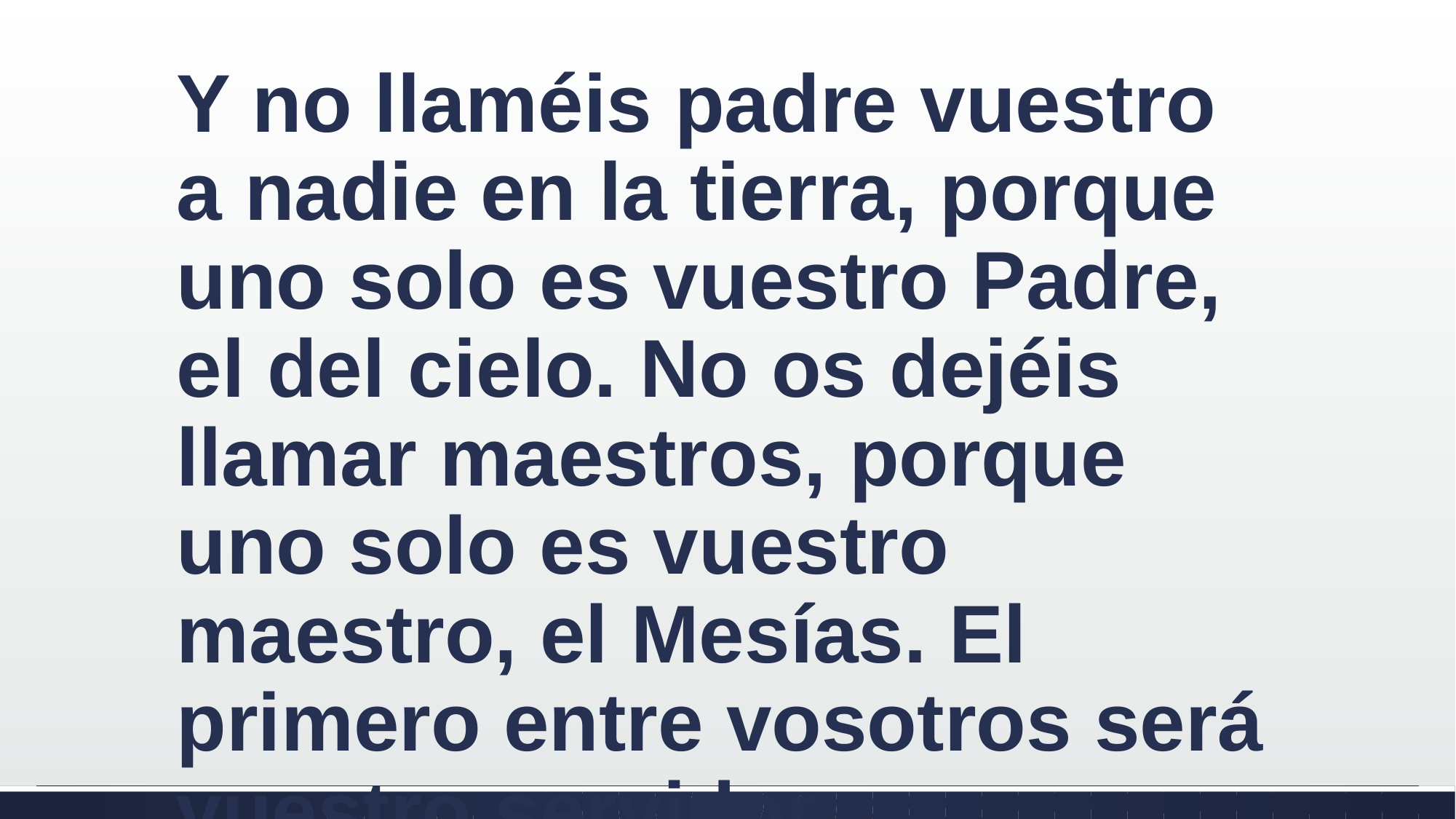

#
Y no llaméis padre vuestro a nadie en la tierra, porque uno solo es vuestro Padre, el del cielo. No os dejéis llamar maestros, porque uno solo es vuestro maestro, el Mesías. El primero entre vosotros será vuestro servidor.